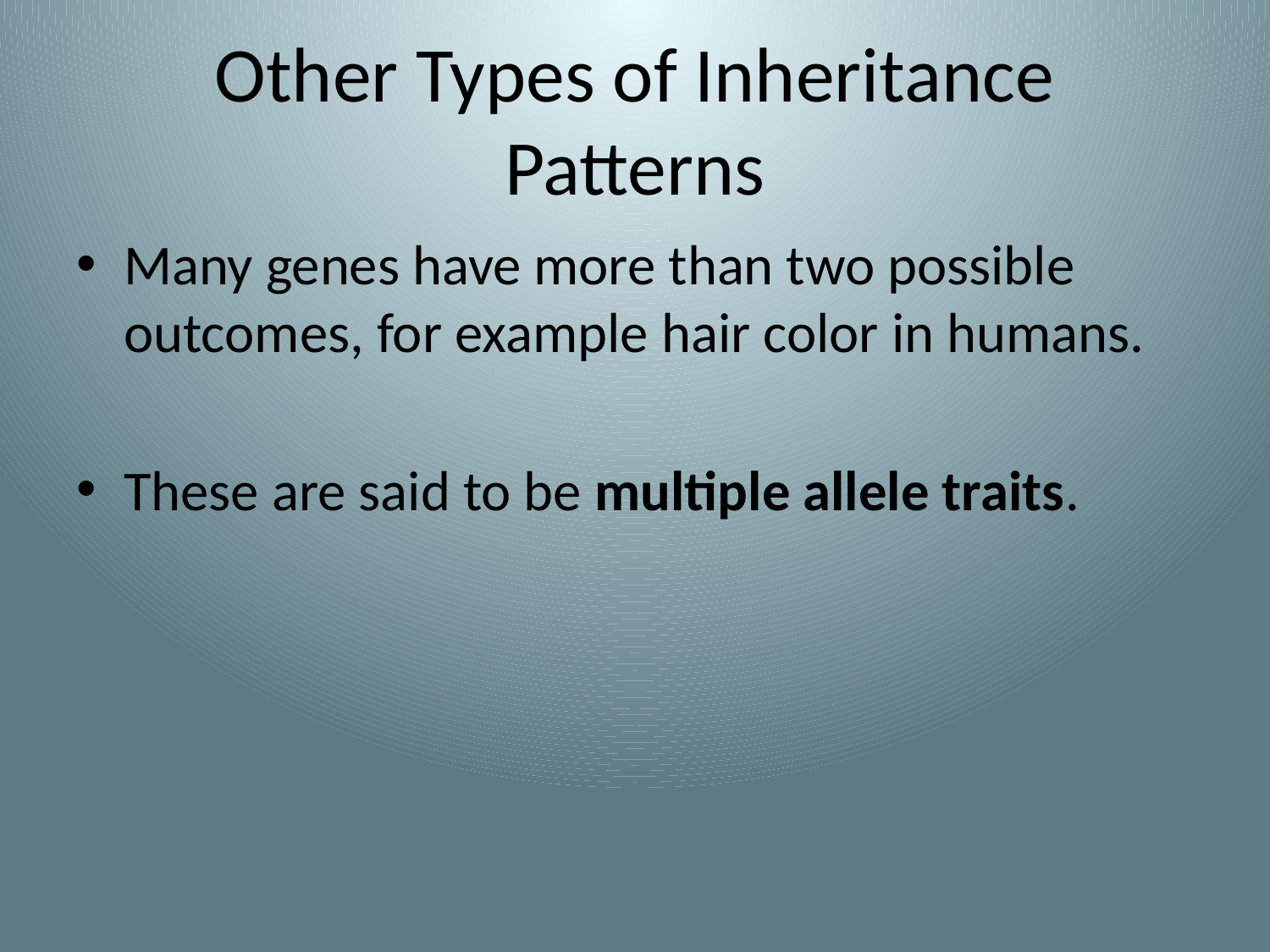

# Other Types of Inheritance Patterns
Many genes have more than two possible outcomes, for example hair color in humans.

These are said to be multiple allele traits.